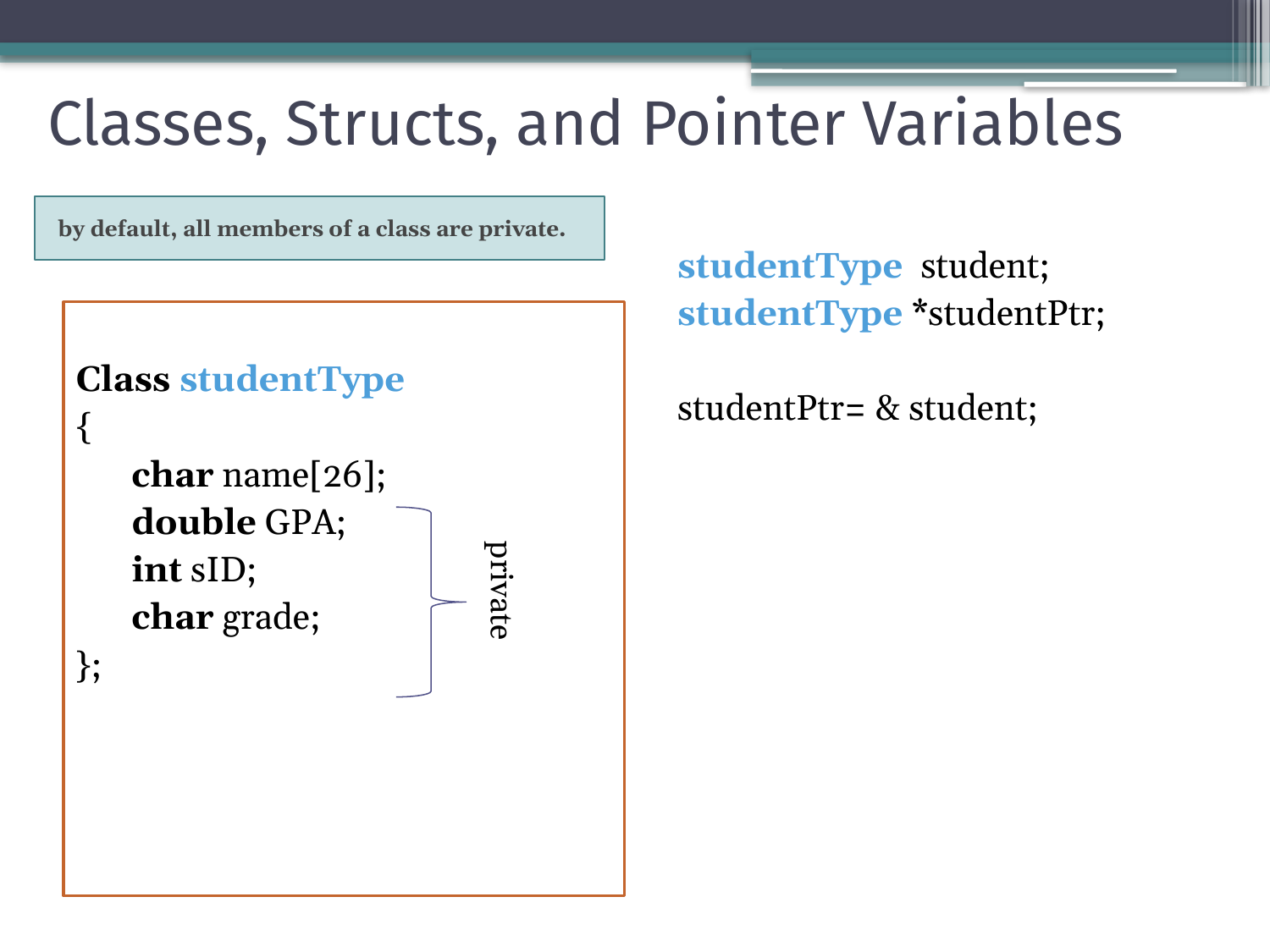

# Classes, Structs, and Pointer Variables
 by default, all members of a class are private.
studentType  student;
studentType *studentPtr;

studentPtr= & student;

Class studentType
{
char name[26];
double GPA;
int sID;
char grade;
};

private